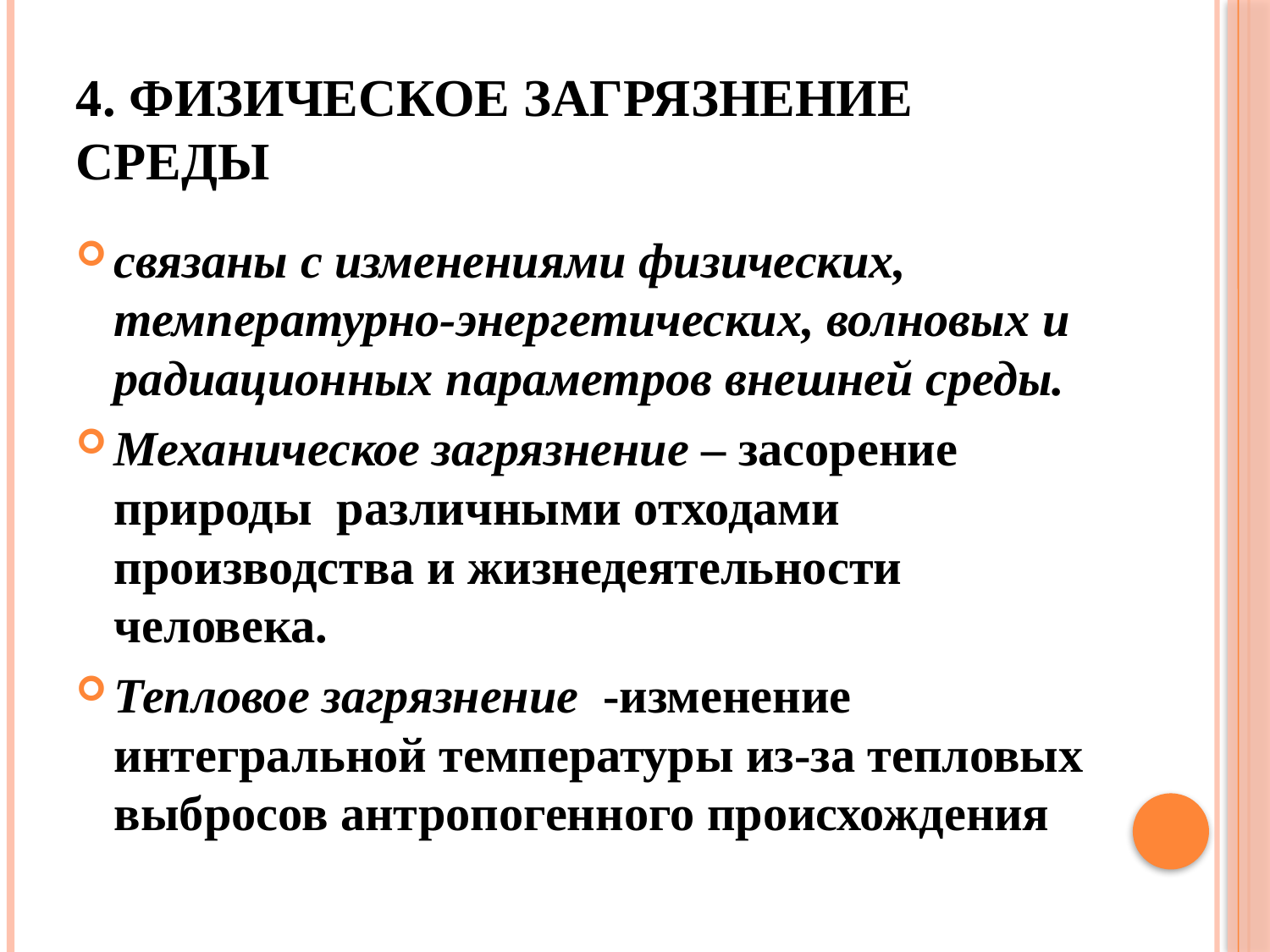

# 4. Физическое загрязнение среды
связаны с изменениями физических, температурно-энергетических, волновых и радиационных параметров внешней среды.
Механическое загрязнение – засорение природы  различными отходами производства и жизнедеятельности человека.
Тепловое загрязнение  -изменение интегральной температуры из-за тепловых выбросов антропогенного происхождения